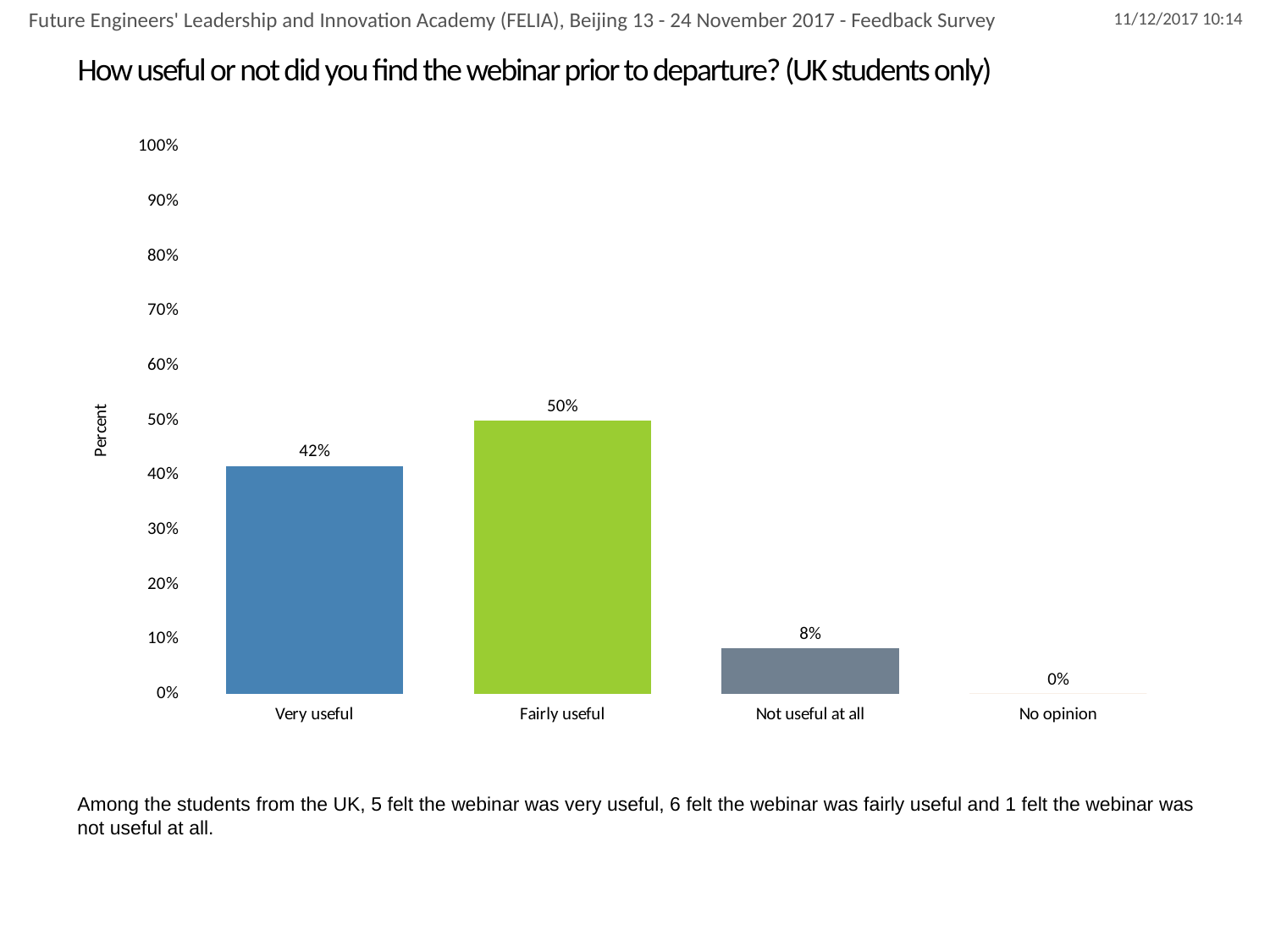

Future Engineers' Leadership and Innovation Academy (FELIA), Beijing 13 - 24 November 2017 - Feedback Survey
# How useful or not did you find the webinar prior to departure? (UK students only)

### Chart

| Category | How useful or not did you find the webinar prior to departure? |
|---|---|
| Very useful | 0.4166666666666667 |
| Fairly useful | 0.5 |
| Not useful at all | 0.08333333333333333 |
| No opinion | 0.0 |
Among the students from the UK, 5 felt the webinar was very useful, 6 felt the webinar was fairly useful and 1 felt the webinar was not useful at all.